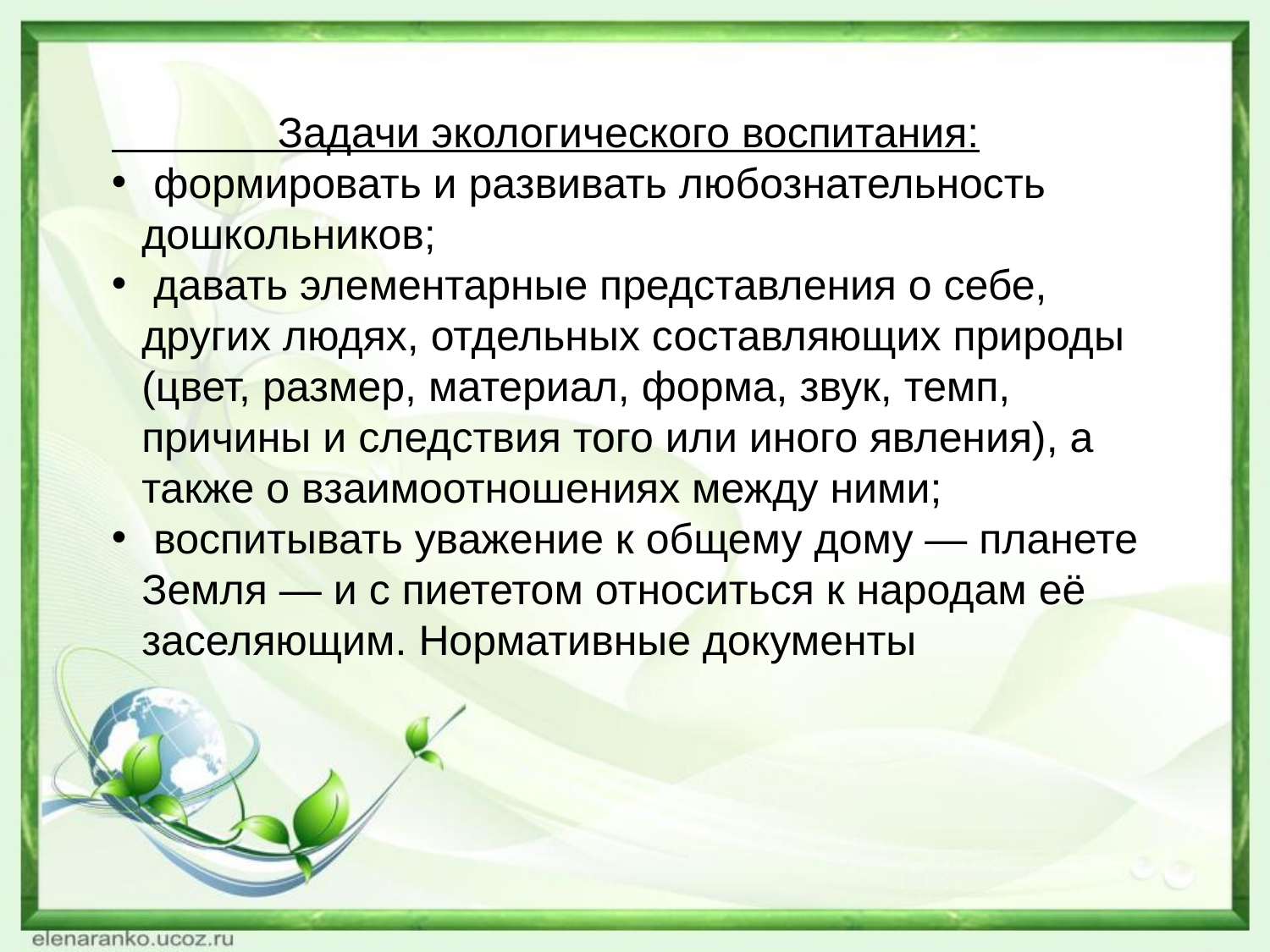

#
              Задачи экологического воспитания:
 формировать и развивать любознательность дошкольников;
 давать элементарные представления о себе, других людях, отдельных составляющих природы (цвет, размер, материал, форма, звук, темп, причины и следствия того или иного явления), а также о взаимоотношениях между ними;
 воспитывать уважение к общему дому — планете Земля — и с пиететом относиться к народам её заселяющим. Нормативные документы